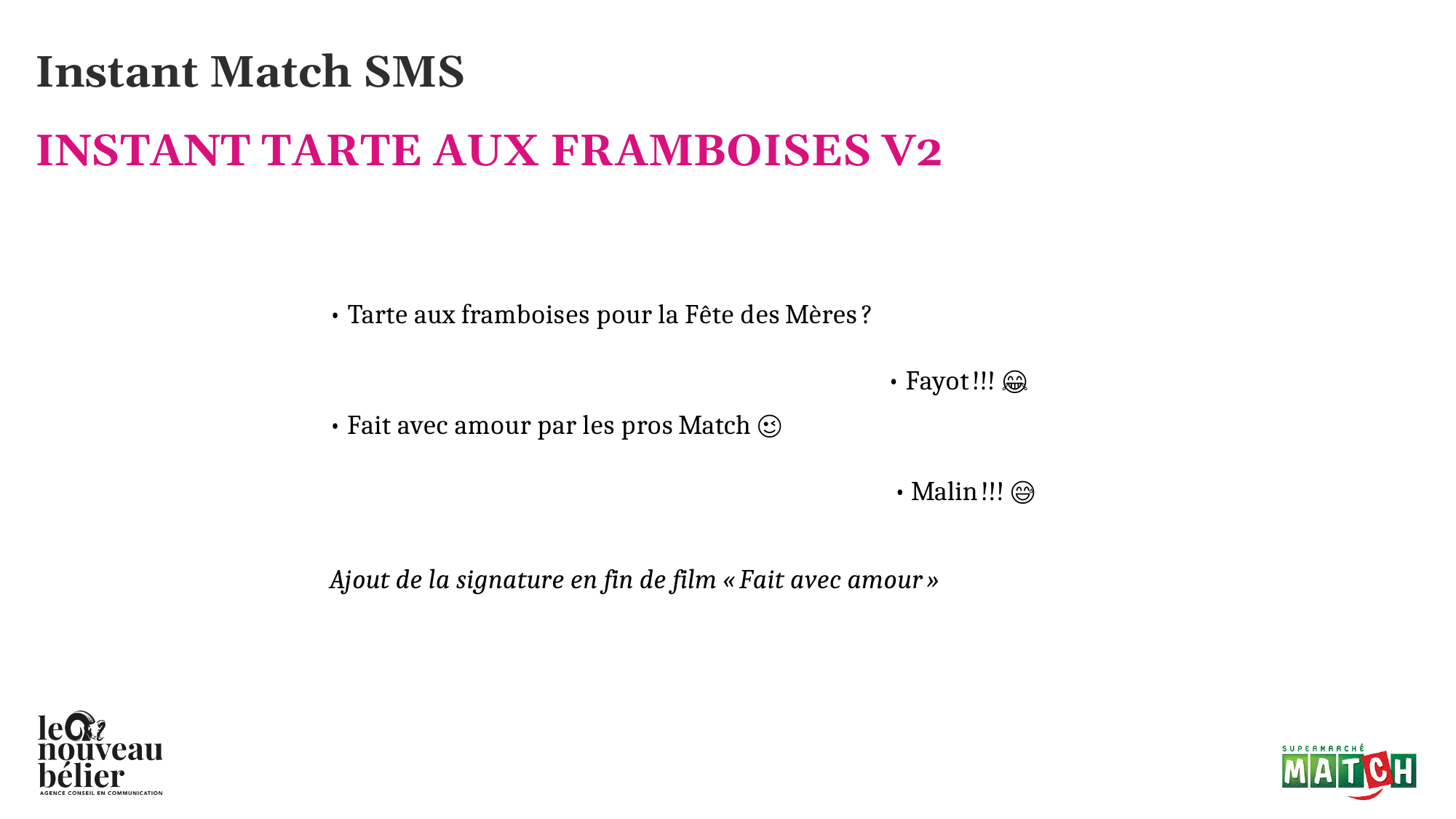

Instant Match SMS
INSTANT TARTE AUX FRAMBOISES V2
• Tarte aux framboises pour la Fête des Mères ?

• Fayot !!! 😂

• Fait avec amour par les pros Match 😉

• Malin !!! 😅

Ajout de la signature en fin de film « Fait avec amour »